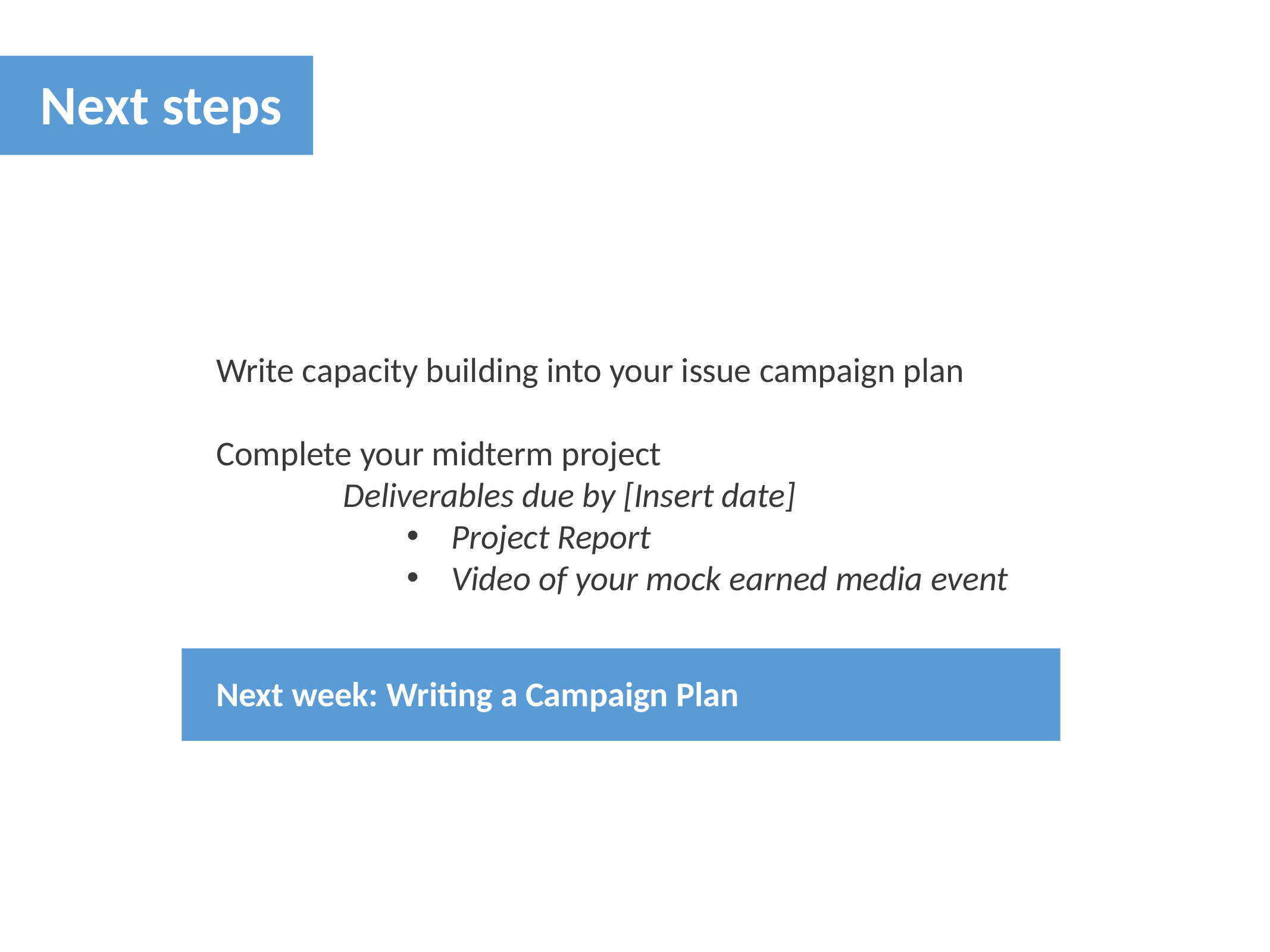

Next steps
Write capacity building into your issue campaign plan

Complete your midterm project
Deliverables due by [Insert date]
Project Report
Video of your mock earned media event

Next week: Writing a Campaign Plan